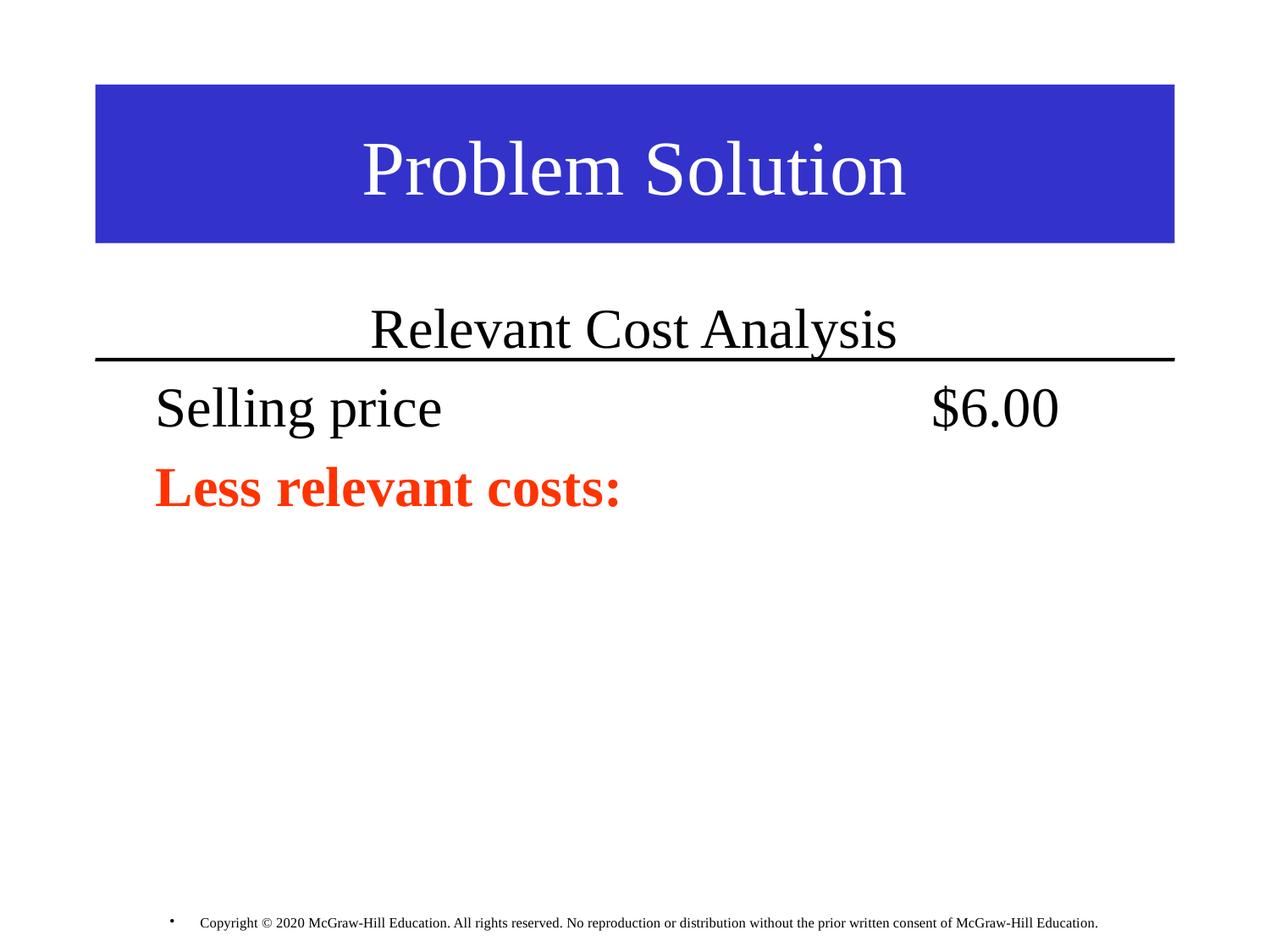

# Problem Solution
Relevant Cost Analysis
	Selling price			          $6.00
	Less relevant costs: